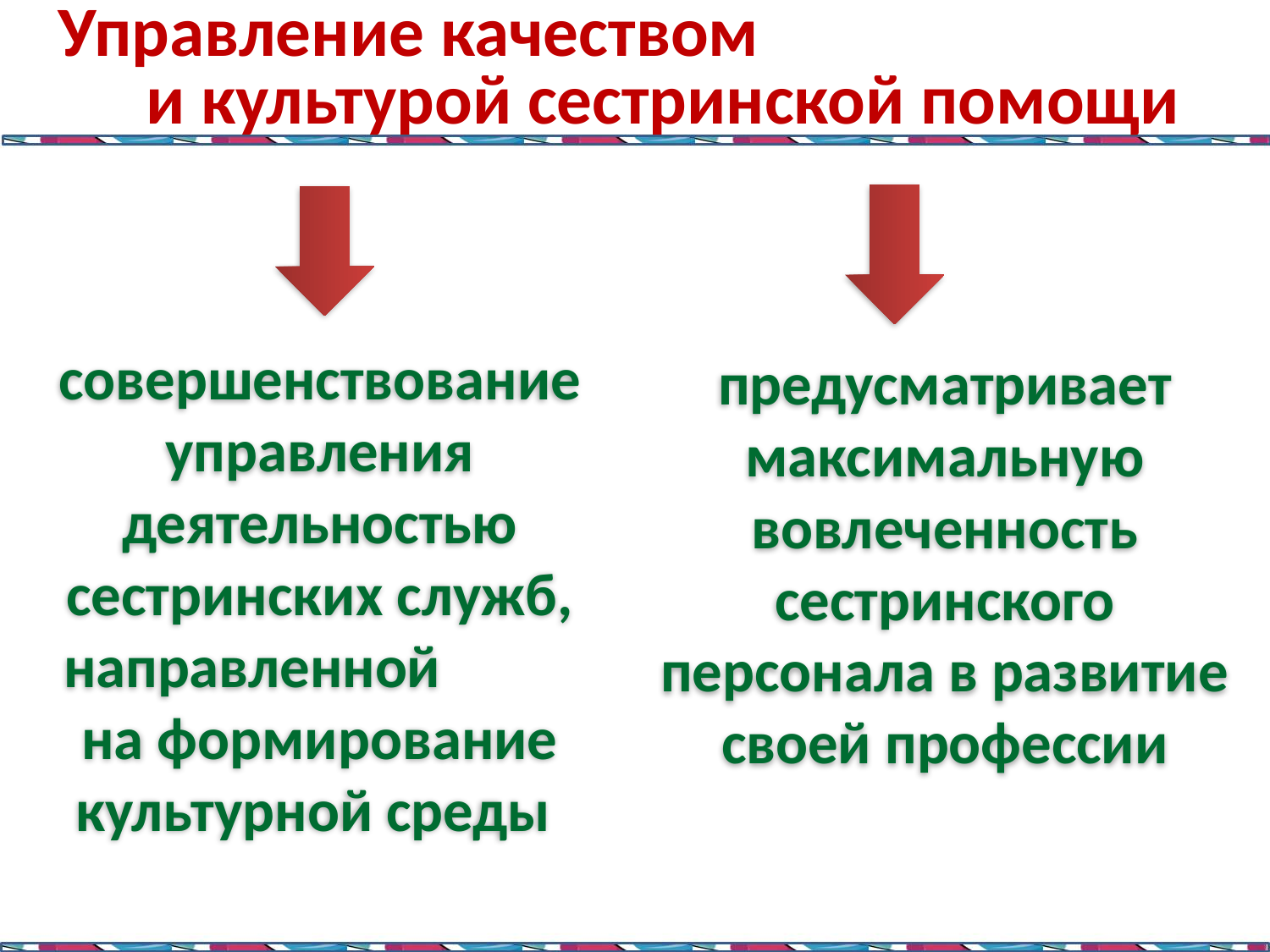

Управление качеством                                 и культурой сестринской помощи

совершенствование управления деятельностью сестринских служб, направленной           на формирование культурной среды
предусматривает максимальную вовлеченность сестринского персонала в развитие своей профессии